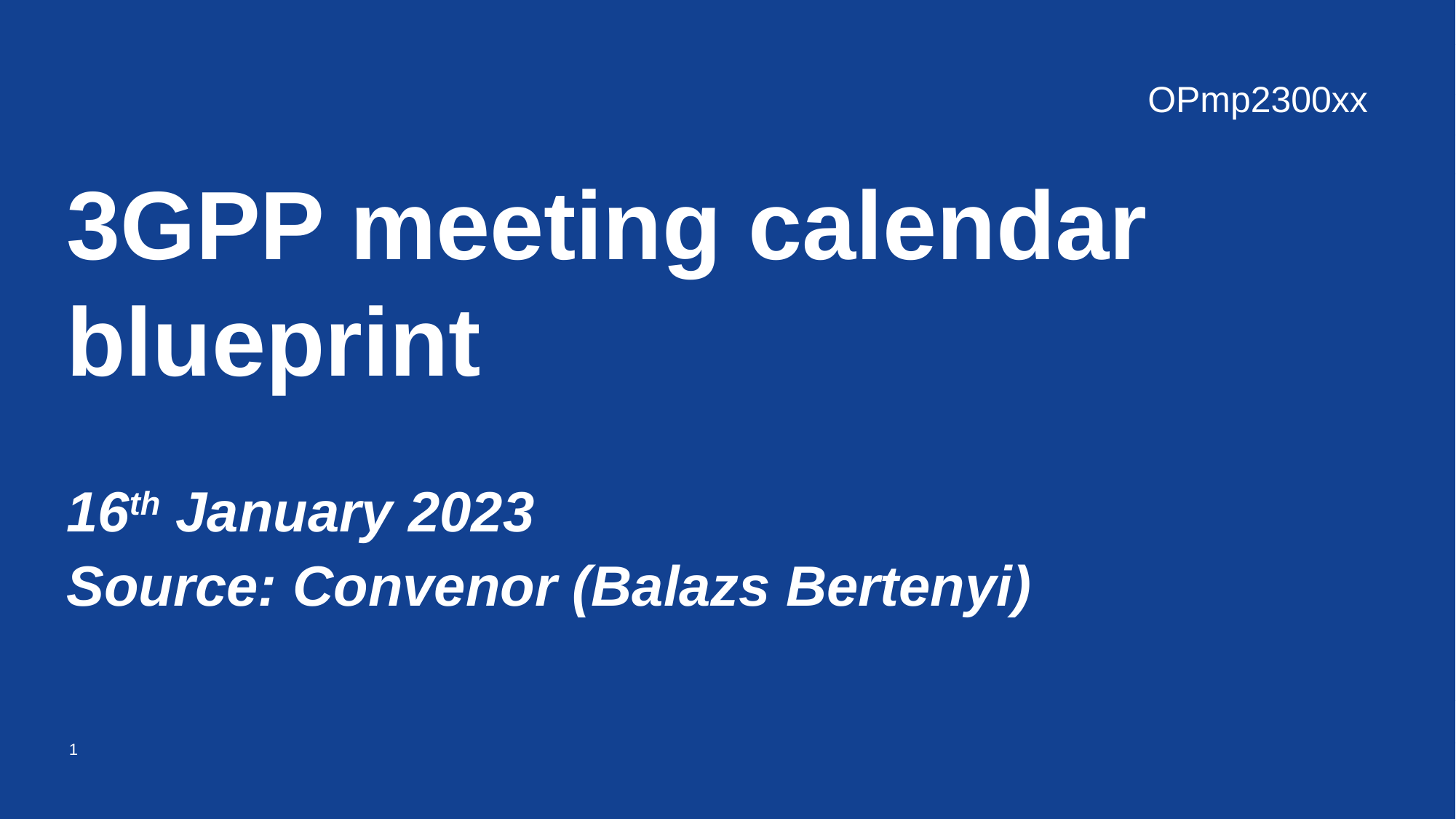

OPmp2300xx
3GPP meeting calendar blueprint

16th January 2023
Source: Convenor (Balazs Bertenyi)